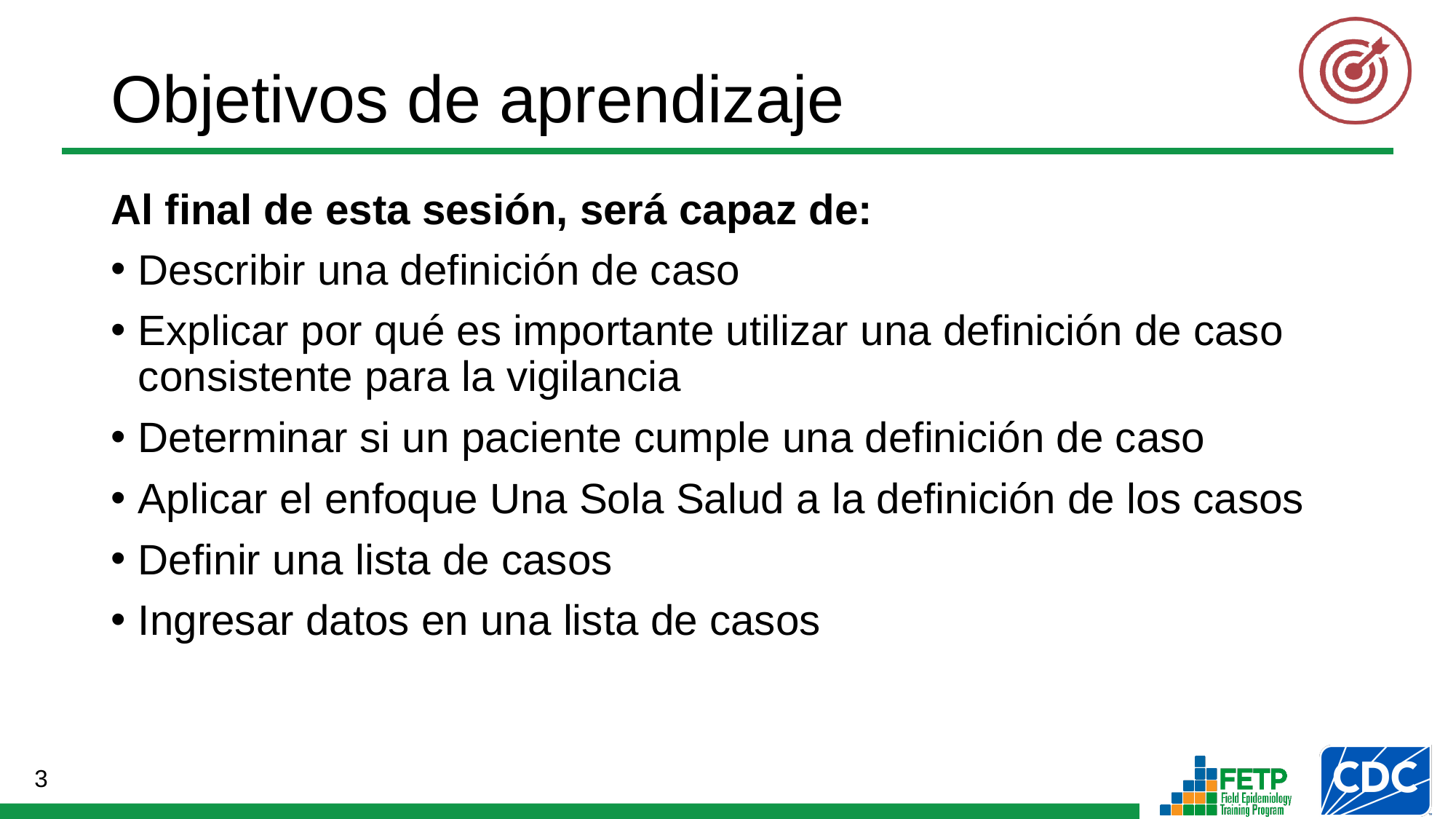

Al final de esta sesión, será capaz de:
Describir una definición de caso
Explicar por qué es importante utilizar una definición de caso consistente para la vigilancia
Determinar si un paciente cumple una definición de caso
Aplicar el enfoque Una Sola Salud a la definición de los casos
Definir una lista de casos
Ingresar datos en una lista de casos